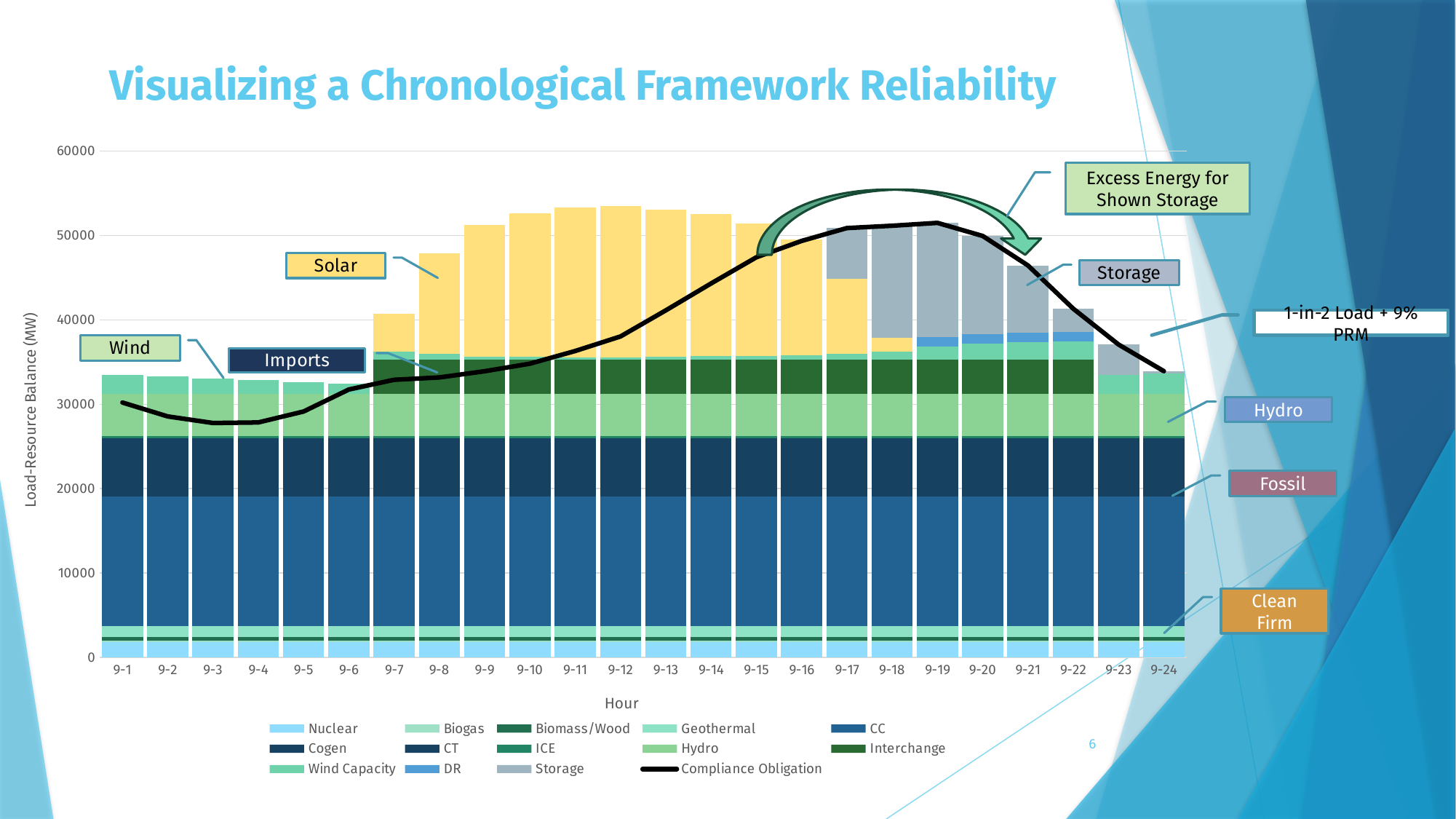

# Visualizing a Chronological Framework Reliability

### Chart

| Category | Nuclear  | Biogas  | Biomass/Wood  | Geothermal  | CC  | Cogen  | CT  | ICE  | Hydro  | Interchange  | Wind Capacity | Solar Capacity | DR  | Storage  | Compliance Obligation |
|---|---|---|---|---|---|---|---|---|---|---|---|---|---|---|---|
| 9-1 | 1775.0 | 208.0 | 456.0 | 1238.0 | 15384.0 | 0.0 | 6925.0 | 255.0 | 5002.0 | 0.0 | 2251.03258303472 | -10.00236864739338 | 0.0 | 0.0 | 30201.74196515978 |
| 9-2 | 1775.0 | 208.0 | 456.0 | 1238.0 | 15384.0 | 0.0 | 6925.0 | 255.0 | 5002.0 | 0.0 | 2085.6697915112 | -10.00196001348972 | 0.0 | 0.0 | 28557.89512573193 |
| 9-3 | 1775.0 | 208.0 | 456.0 | 1238.0 | 15384.0 | 0.0 | 6925.0 | 255.0 | 5002.0 | 0.0 | 1831.542534590818 | -10.00159785826217 | 0.0 | 0.0 | 27774.59285942615 |
| 9-4 | 1775.0 | 208.0 | 456.0 | 1238.0 | 15384.0 | 0.0 | 6925.0 | 255.0 | 5002.0 | 0.0 | 1605.985693983403 | -10.00127143823917 | 0.0 | 0.0 | 27845.30764735651 |
| 9-5 | 1775.0 | 208.0 | 456.0 | 1238.0 | 15384.0 | 0.0 | 6925.0 | 255.0 | 5002.0 | 0.0 | 1399.8797401788 | -10.00097275239268 | 0.0 | 0.0 | 29134.49262731814 |
| 9-6 | 1775.0 | 208.0 | 456.0 | 1238.0 | 15384.0 | 0.0 | 6925.0 | 255.0 | 5002.0 | 0.0 | 1176.232037600682 | -9.207159922848783 | 0.0 | 0.0 | 31746.5881014851 |
| 9-7 | 1775.0 | 208.0 | 456.0 | 1238.0 | 15384.0 | 0.0 | 6925.0 | 255.0 | 5002.0 | 4000.0 | 1013.308221225506 | 4502.823637076298 | 0.0 | 0.0 | 32896.51934521456 |
| 9-8 | 1775.0 | 208.0 | 456.0 | 1238.0 | 15384.0 | 0.0 | 6925.0 | 255.0 | 5002.0 | 4000.0 | 746.759476538519 | 11877.28313177821 | 0.0 | 0.0 | 33175.02681767885 |
| 9-9 | 1775.0 | 208.0 | 456.0 | 1238.0 | 15384.0 | 0.0 | 6925.0 | 255.0 | 5002.0 | 4000.0 | 426.7301810409778 | 15579.57500394909 | 0.0 | 0.0 | 33908.2847725262 |
| 9-10 | 1775.0 | 208.0 | 456.0 | 1238.0 | 15384.0 | 0.0 | 6925.0 | 255.0 | 5002.0 | 4000.0 | 344.5030422975869 | 17071.46714428407 | 0.0 | 0.0 | 34804.73069952059 |
| 9-11 | 1775.0 | 208.0 | 456.0 | 1238.0 | 15384.0 | 0.0 | 6925.0 | 255.0 | 5002.0 | 4000.0 | 325.2864233101776 | 17700.00065640499 | 0.0 | 0.0 | 36306.06004327338 |
| 9-12 | 1775.0 | 208.0 | 456.0 | 1238.0 | 15384.0 | 0.0 | 6925.0 | 255.0 | 5002.0 | 4000.0 | 337.6866416517835 | 17885.5450309099 | 0.0 | 0.0 | 38029.32502914612 |
| 9-13 | 1775.0 | 208.0 | 456.0 | 1238.0 | 15384.0 | 0.0 | 6925.0 | 255.0 | 5002.0 | 4000.0 | 350.6146747514551 | 17494.9598459874 | 0.0 | 0.0 | 41116.84146216811 |
| 9-14 | 1775.0 | 208.0 | 456.0 | 1238.0 | 15384.0 | 0.0 | 6925.0 | 255.0 | 5002.0 | 4000.0 | 454.5813504855105 | 16854.84651989818 | 0.0 | 0.0 | 44305.53443792125 |
| 9-15 | 1775.0 | 208.0 | 456.0 | 1238.0 | 15384.0 | 0.0 | 6925.0 | 255.0 | 5002.0 | 4000.0 | 484.7003137425607 | 15708.83978253882 | 0.0 | 0.0 | 47408.28174834362 |
| 9-16 | 1775.0 | 208.0 | 456.0 | 1238.0 | 15384.0 | 0.0 | 6925.0 | 255.0 | 5002.0 | 4000.0 | 562.4860116547801 | 13688.6357728987 | 0.0 | 0.0 | 49345.86693763616 |
| 9-17 | 1775.0 | 208.0 | 456.0 | 1238.0 | 15384.0 | 0.0 | 6925.0 | 255.0 | 5002.0 | 4000.0 | 742.1696238906841 | 8867.86562632595 | 0.0 | 6018.095267087185 | 50871.13051730382 |
| 9-18 | 1775.0 | 208.0 | 456.0 | 1238.0 | 15384.0 | 0.0 | 6925.0 | 255.0 | 5002.0 | 4000.0 | 1016.615832844383 | 1574.723361200211 | 0.0 | 13313.12295609488 | 51147.46215013947 |
| 9-19 | 1775.0 | 208.0 | 456.0 | 1238.0 | 15384.0 | 0.0 | 6925.0 | 255.0 | 5002.0 | 4000.0 | 1604.411048920525 | -10.07439634826767 | 1114.0 | 13534.46855981874 | 51485.805212391 |
| 9-20 | 1775.0 | 208.0 | 456.0 | 1238.0 | 15384.0 | 0.0 | 6925.0 | 255.0 | 5002.0 | 4000.0 | 1976.439062844831 | -10.00448869165652 | 1114.0 | 11610.99698302664 | 49934.43155717982 |
| 9-21 | 1775.0 | 208.0 | 456.0 | 1238.0 | 15384.0 | 0.0 | 6925.0 | 255.0 | 5002.0 | 4000.0 | 2144.579407330536 | -10.00414482561568 | 1114.0 | 7946.28201147099 | 46437.85727397591 |
| 9-22 | 1775.0 | 208.0 | 456.0 | 1238.0 | 15384.0 | 0.0 | 6925.0 | 255.0 | 5002.0 | 4000.0 | 2237.960756925857 | -10.00375372568601 | 1114.0 | 2732.061704801636 | 41317.01870800181 |
| 9-23 | 1775.0 | 208.0 | 456.0 | 1238.0 | 15384.0 | 0.0 | 6925.0 | 255.0 | 5002.0 | 0.0 | 2260.643362173996 | -10.00327588809481 | 0.0 | 3579.403426078563 | 37073.04351236447 |
| 9-24 | 1775.0 | 208.0 | 456.0 | 1238.0 | 15384.0 | 0.0 | 6925.0 | 255.0 | 5002.0 | 0.0 | 2397.68558132671 | -10.00278246438771 | 0.0 | 289.569091621328 | 33920.25189048365 |
Excess Energy for
Shown Storage

1-in-2 Load + 9% PRM
Hydro
Fossil
Clean Firm
6